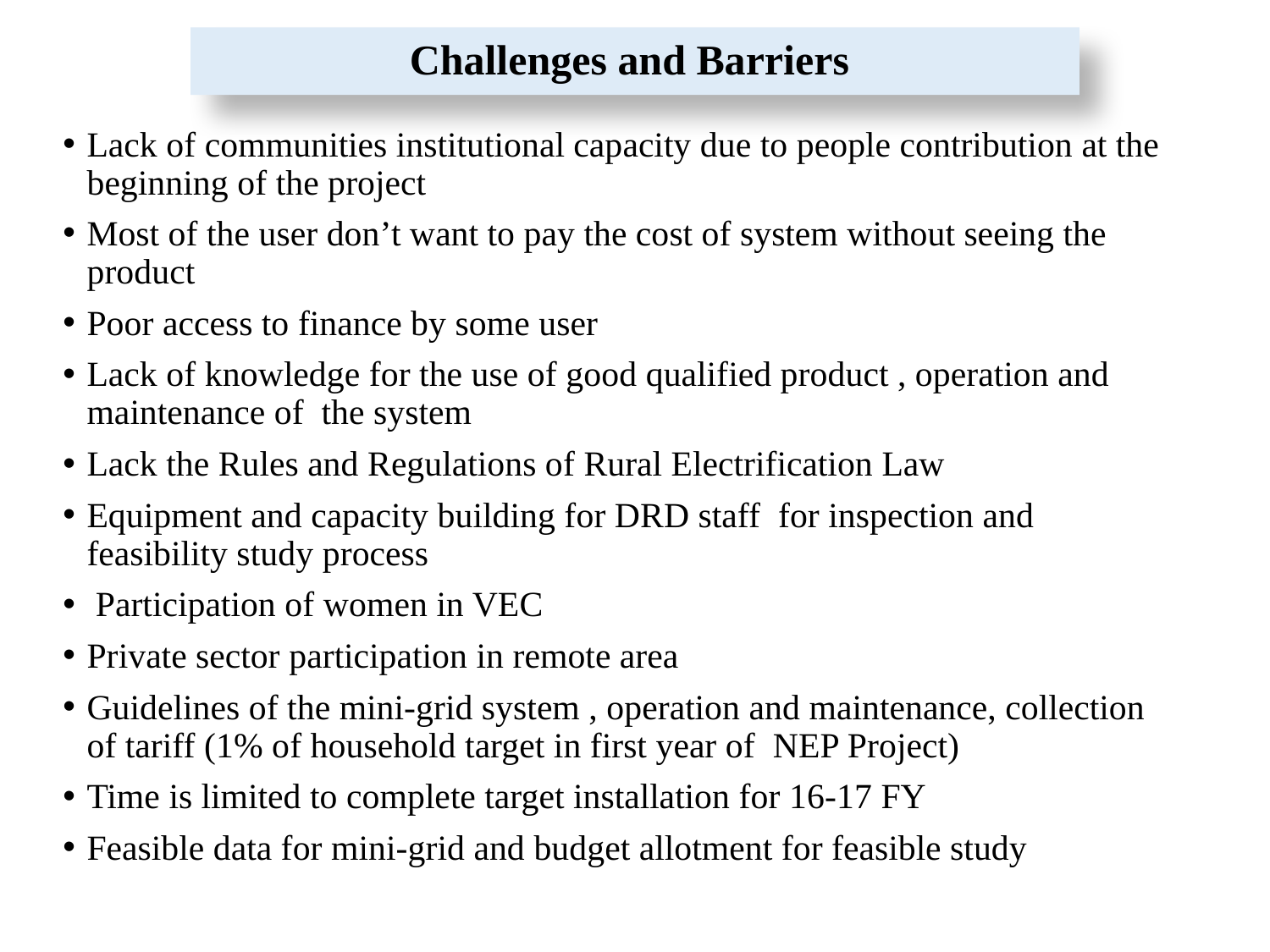

# Challenges and Barriers
Lack of communities institutional capacity due to people contribution at the beginning of the project
Most of the user don’t want to pay the cost of system without seeing the product
Poor access to finance by some user
Lack of knowledge for the use of good qualified product , operation and maintenance of  the system
Lack the Rules and Regulations of Rural Electrification Law
Equipment and capacity building for DRD staff  for inspection and feasibility study process
 Participation of women in VEC
Private sector participation in remote area
Guidelines of the mini-grid system , operation and maintenance, collection of tariff (1% of household target in first year of  NEP Project)
Time is limited to complete target installation for 16-17 FY
Feasible data for mini-grid and budget allotment for feasible study